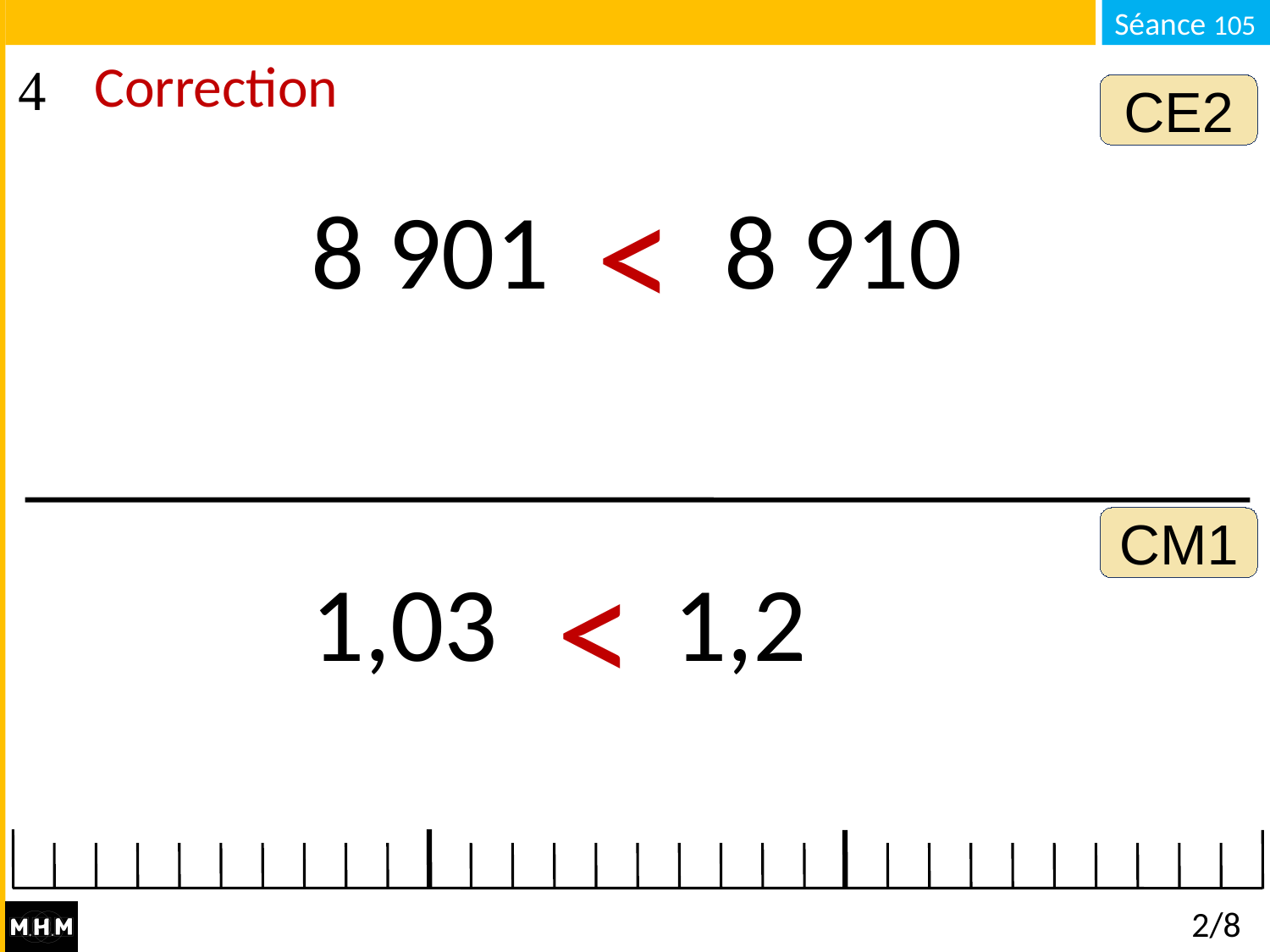

# Correction
CE2
<
8 901 . . . 8 910

CM1
<
1,03 . . . 1,2
2/8